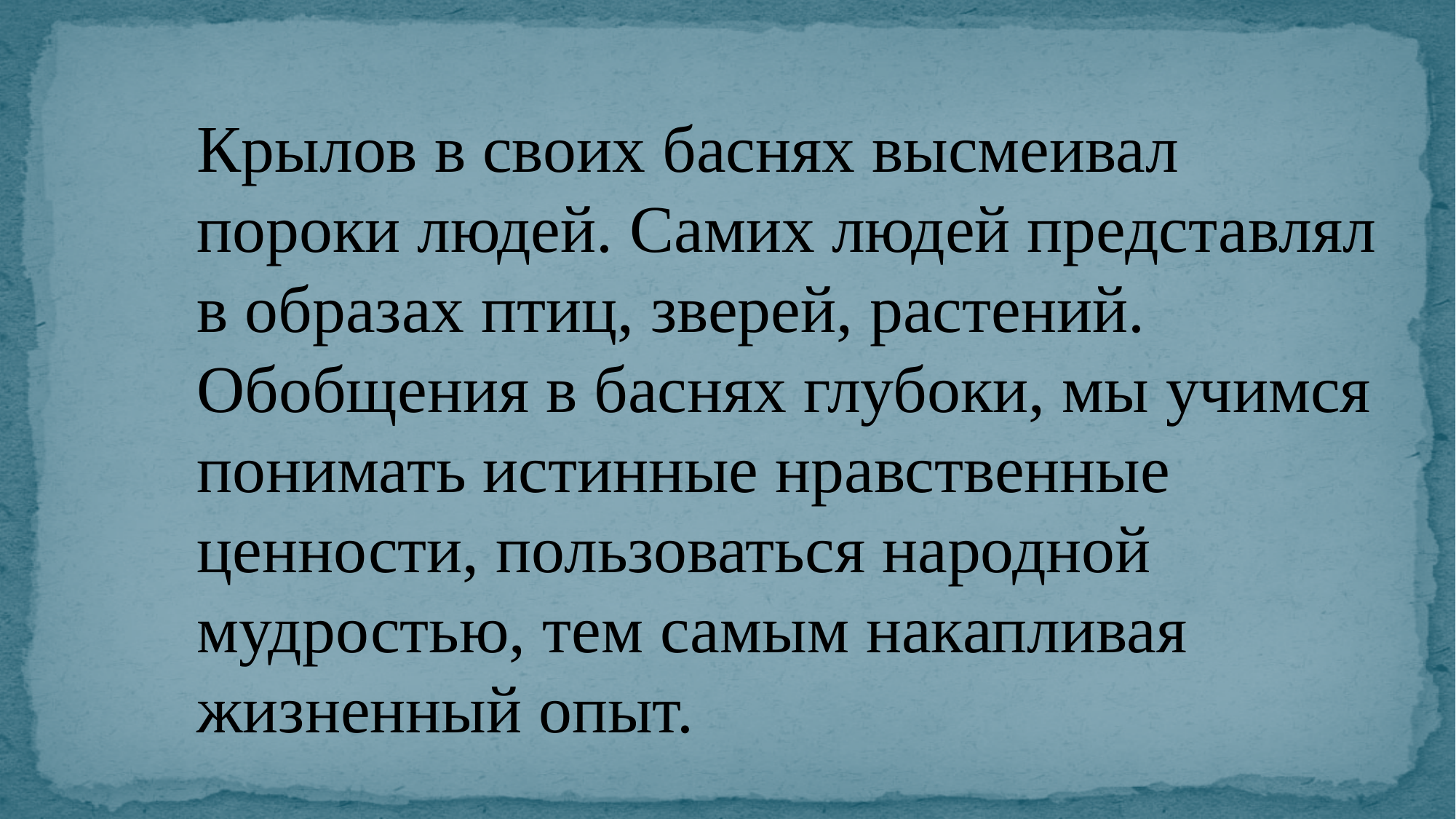

Крылов в своих баснях высмеивал
пороки людей. Самих людей представлял в образах птиц, зверей, растений. Обобщения в баснях глубоки, мы учимся понимать истинные нравственные ценности, пользоваться народной мудростью, тем самым накапливая жизненный опыт.